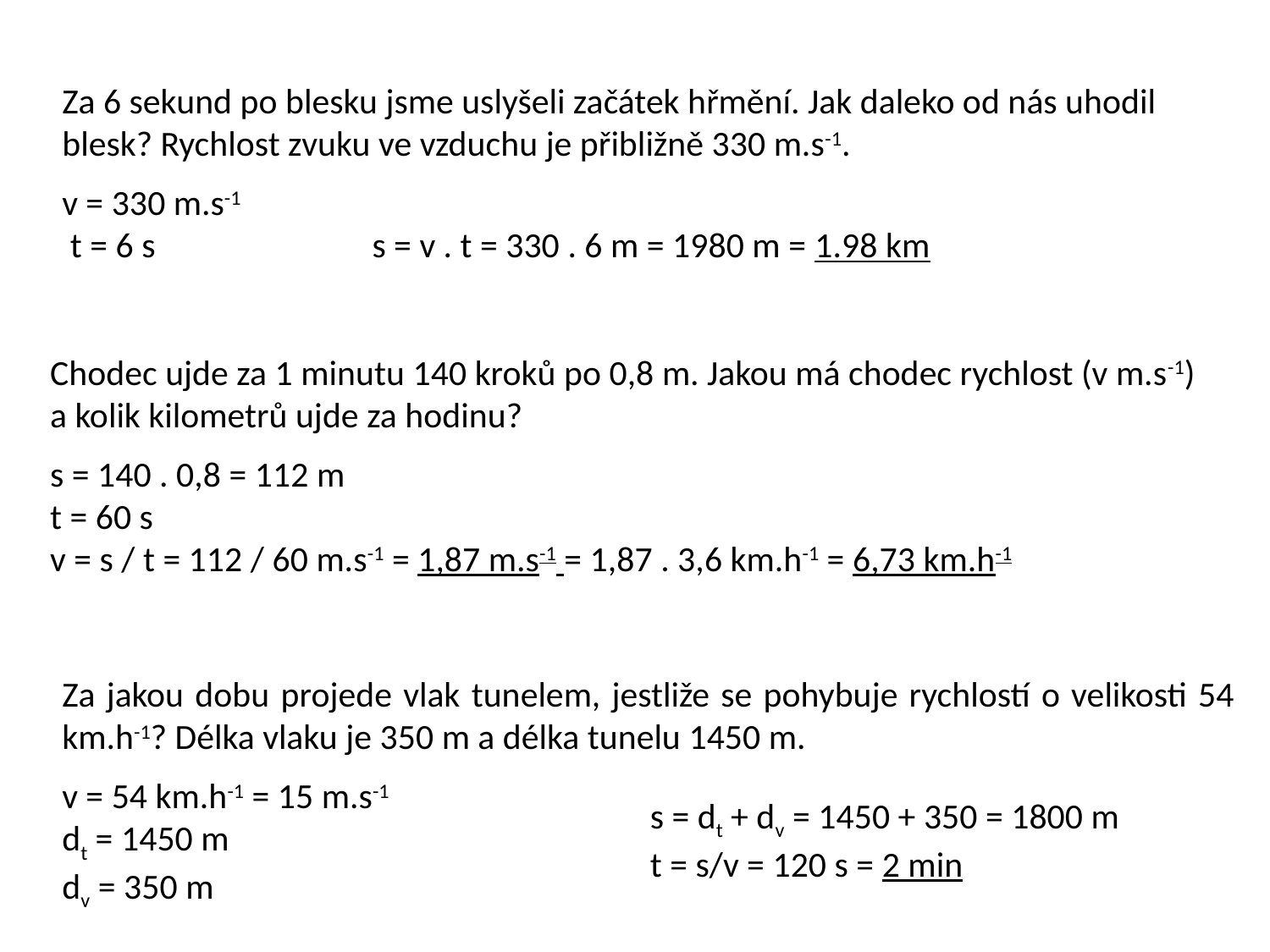

Za 6 sekund po blesku jsme uslyšeli začátek hřmění. Jak daleko od nás uhodil blesk? Rychlost zvuku ve vzduchu je přibližně 330 m.s-1.

v = 330 m.s-1
 t = 6 s                           s = v . t = 330 . 6 m = 1980 m = 1.98 km
Chodec ujde za 1 minutu 140 kroků po 0,8 m. Jakou má chodec rychlost (v m.s-1) a kolik kilometrů ujde za hodinu?

s = 140 . 0,8 = 112 m
t = 60 s
v = s / t = 112 / 60 m.s-1 = 1,87 m.s-1 = 1,87 . 3,6 km.h-1 = 6,73 km.h-1
Za jakou dobu projede vlak tunelem, jestliže se pohybuje rychlostí o velikosti 54  km.h-1? Délka vlaku je 350 m a délka tunelu 1450 m.

v = 54 km.h-1 = 15 m.s-1
dt = 1450 m
dv = 350 m
s = dt + dv = 1450 + 350 = 1800 m
t = s/v = 120 s = 2 min